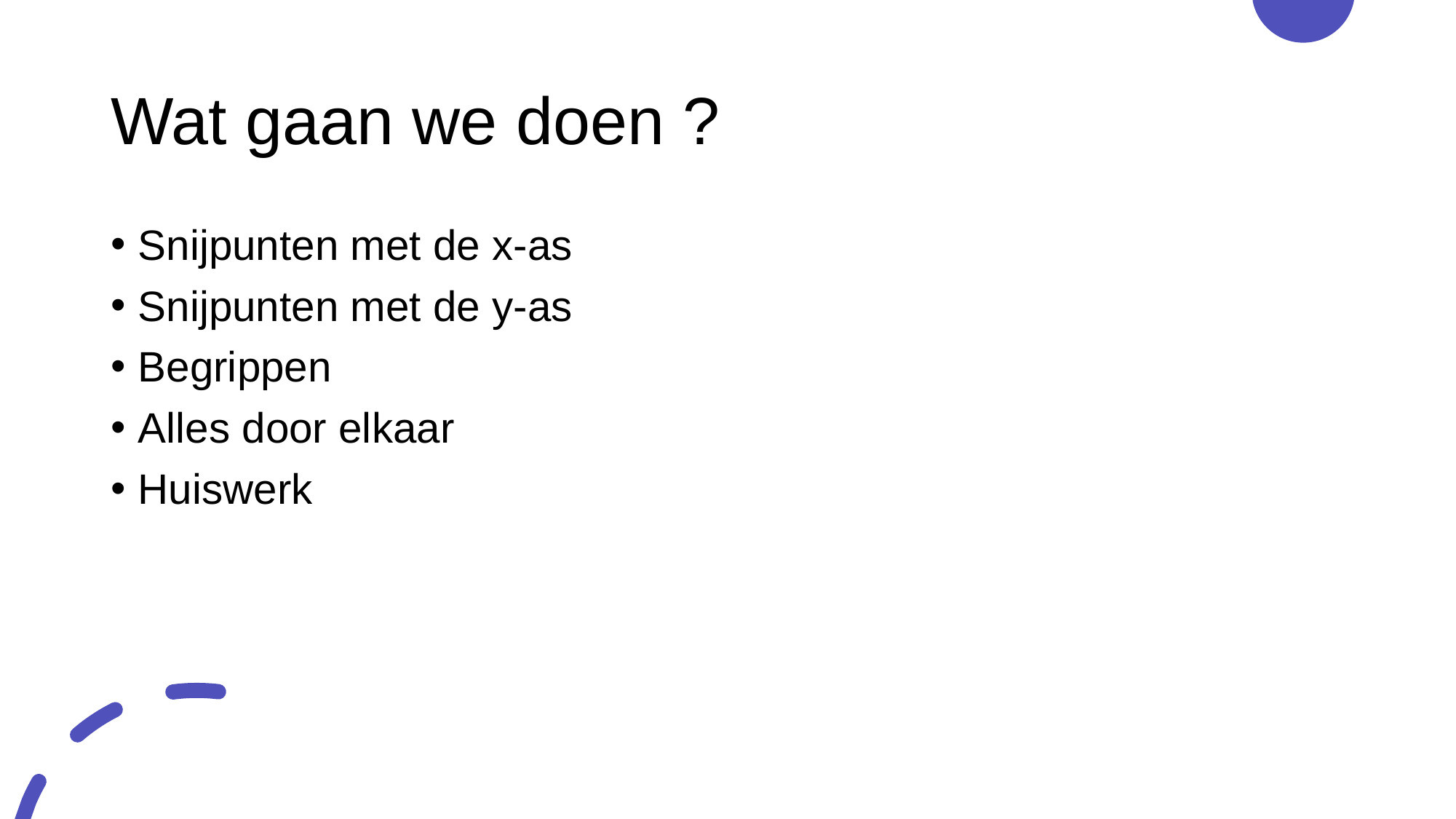

# Wat gaan we doen ?
Snijpunten met de x-as
Snijpunten met de y-as
Begrippen
Alles door elkaar
Huiswerk